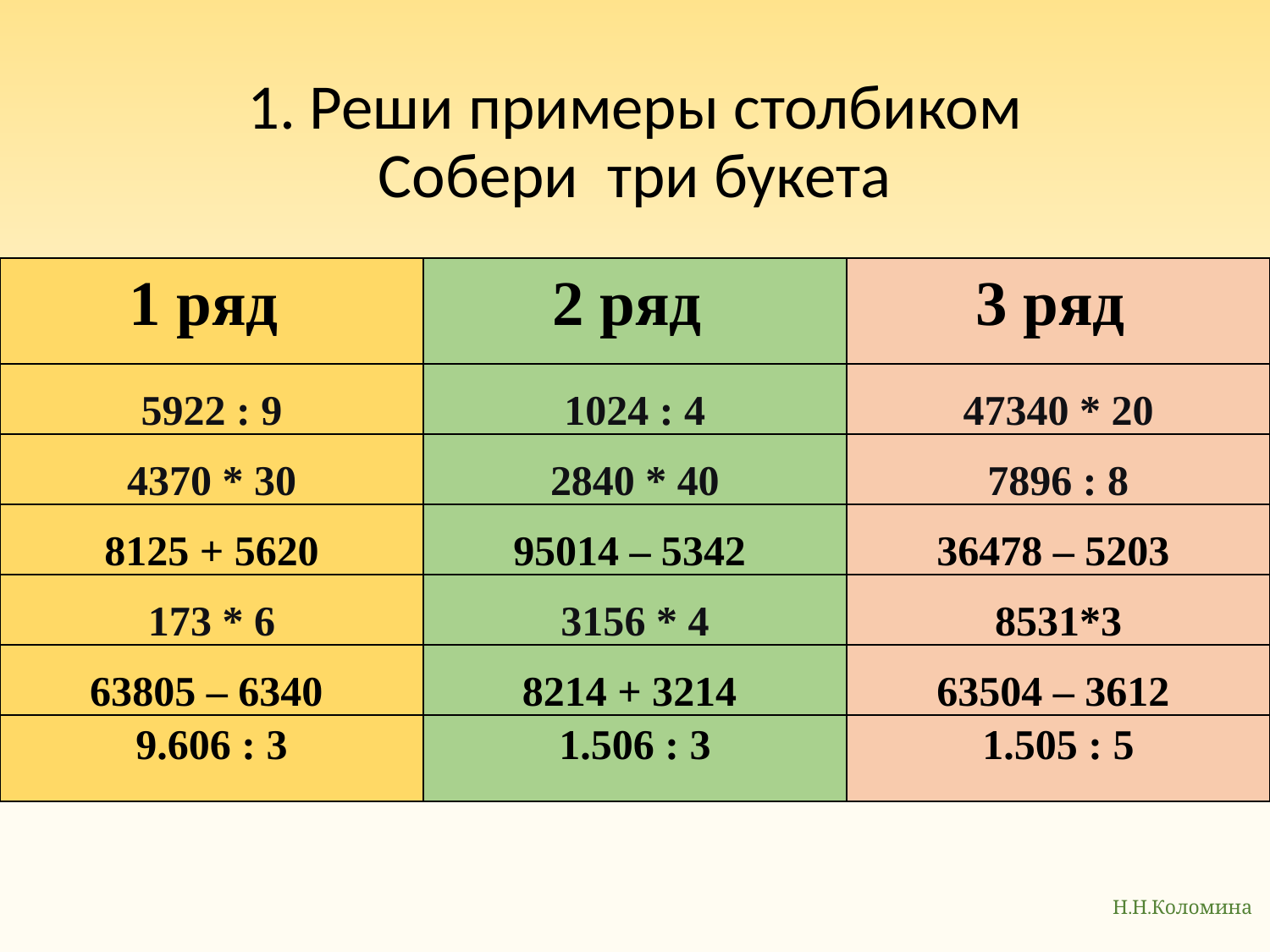

# 1. Реши примеры столбиком Собери  три букета
| 1 ряд | 2 ряд | 3 ряд |
| --- | --- | --- |
| 5922 : 9 | 1024 : 4 | 47340 \* 20 |
| 4370 \* 30 | 2840 \* 40 | 7896 : 8 |
| 8125 + 5620 | 95014 – 5342 | 36478 – 5203 |
| 173 \* 6 | 3156 \* 4 | 8531\*3 |
| 63805 – 6340 | 8214 + 3214 | 63504 – 3612 |
| 9.606 : 3 | 1.506 : 3 | 1.505 : 5 |